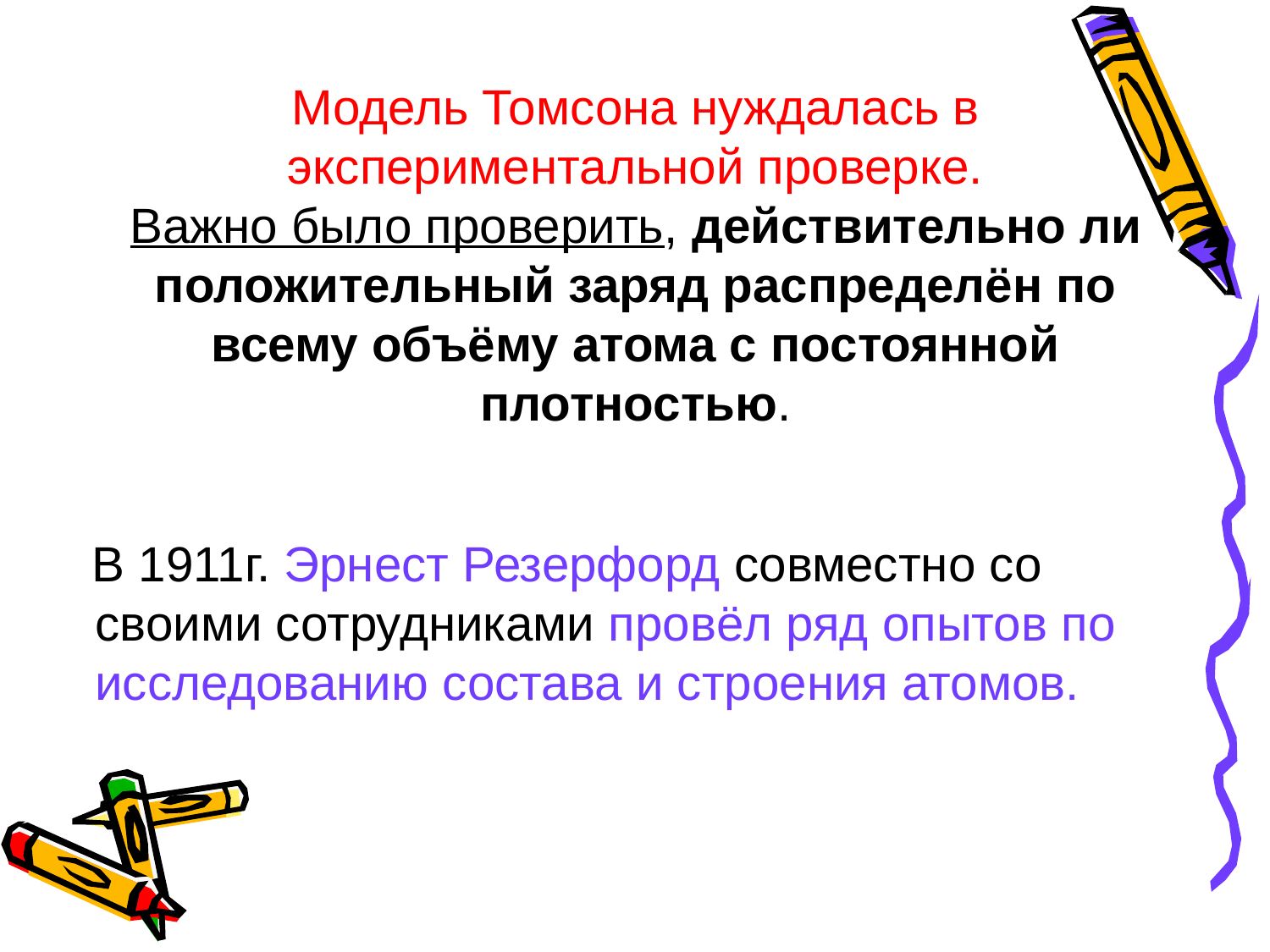

# Модель Томсона нуждалась в экспериментальной проверке. Важно было проверить, действительно ли положительный заряд распределён по всему объёму атома с постоянной плотностью.
   В 1911г. Эрнест Резерфорд совместно со своими сотрудниками провёл ряд опытов по исследованию состава и строения атомов.